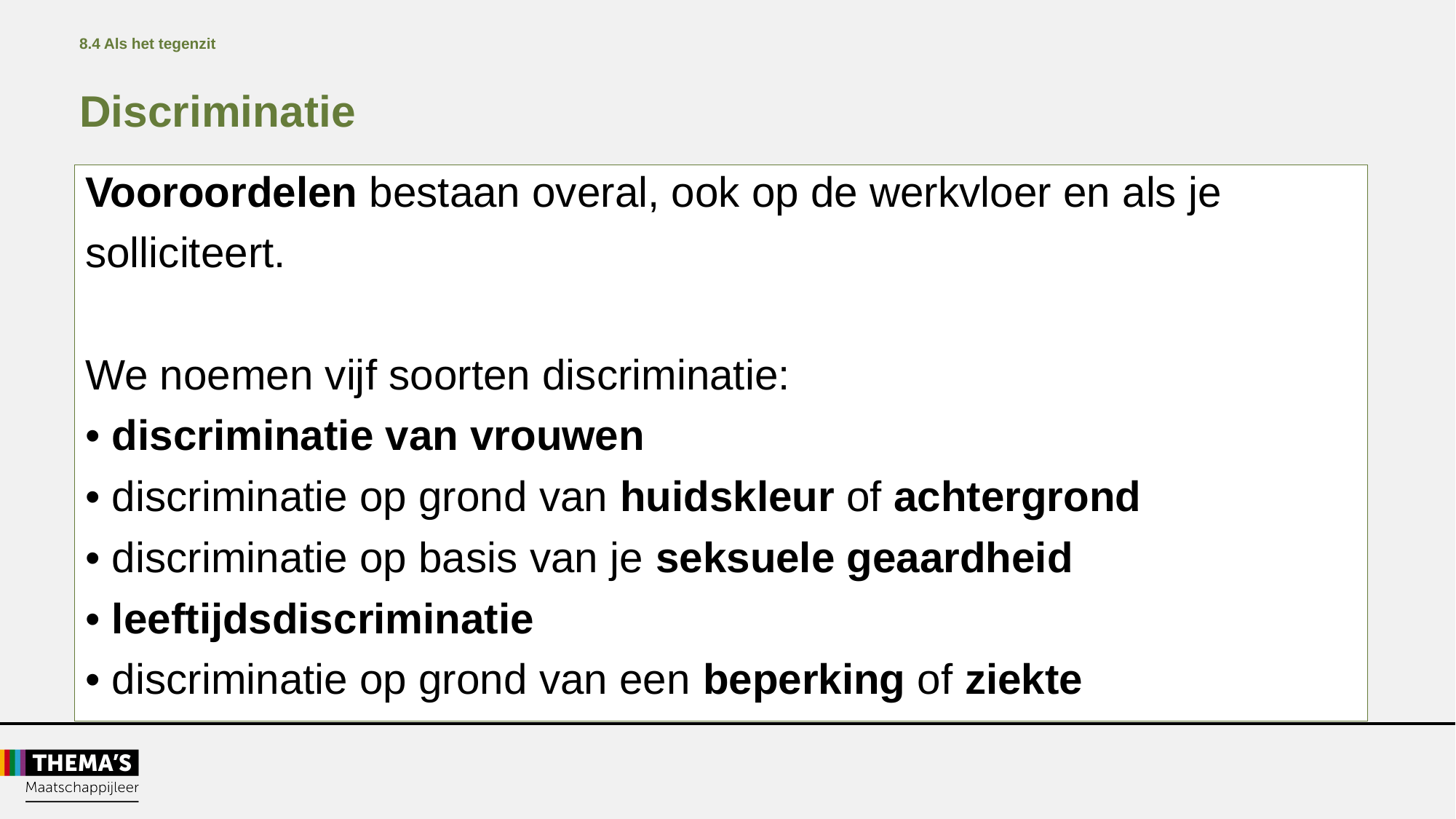

8.4 Als het tegenzit
Discriminatie
Vooroordelen bestaan overal, ook op de werkvloer en als je
solliciteert.

We noemen vijf soorten discriminatie:
• discriminatie van vrouwen
• discriminatie op grond van huidskleur of achtergrond
• discriminatie op basis van je seksuele geaardheid
• leeftijdsdiscriminatie
• discriminatie op grond van een beperking of ziekte